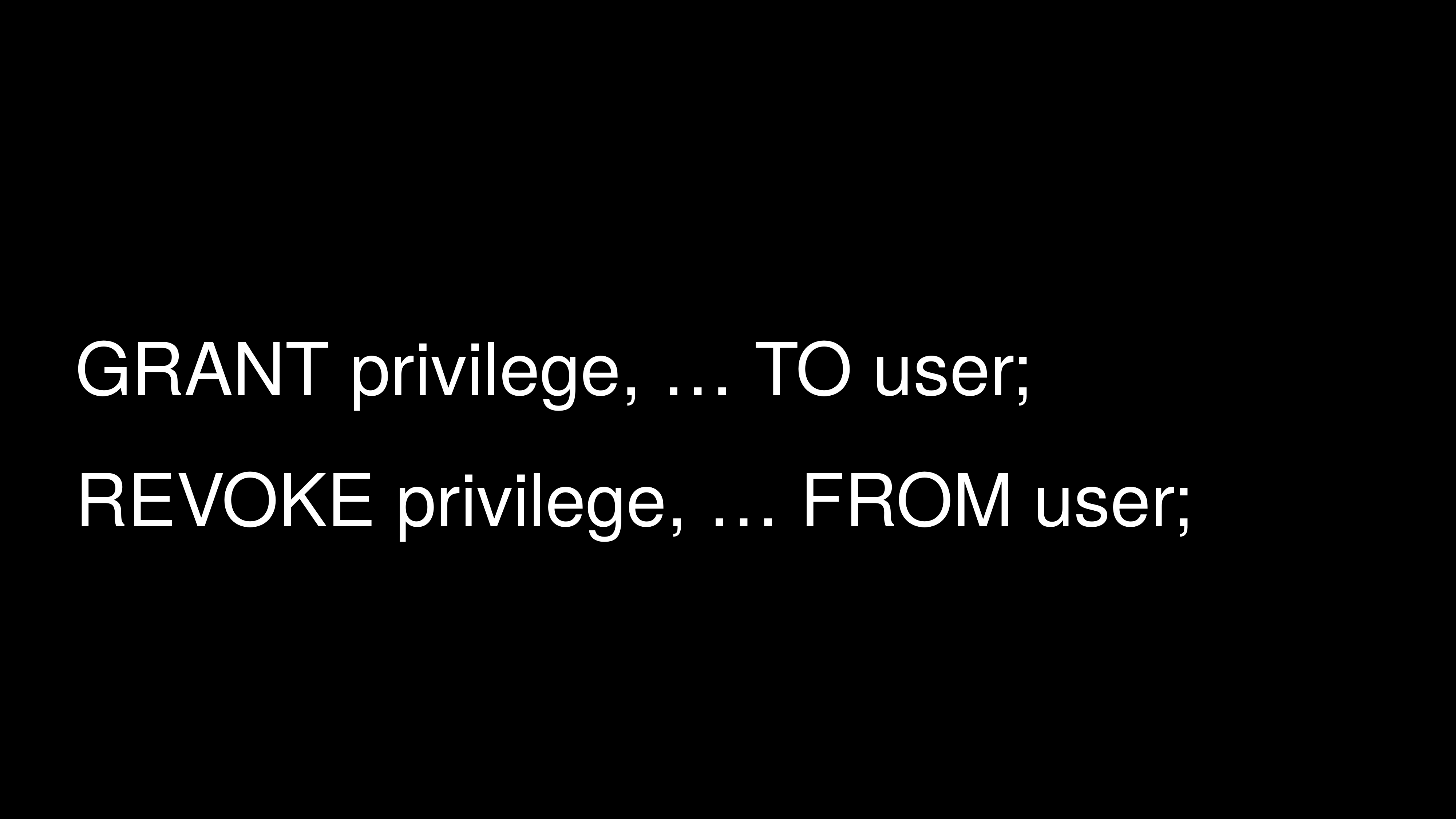

GRANT privilege, … TO user;
REVOKE privilege, … FROM user;